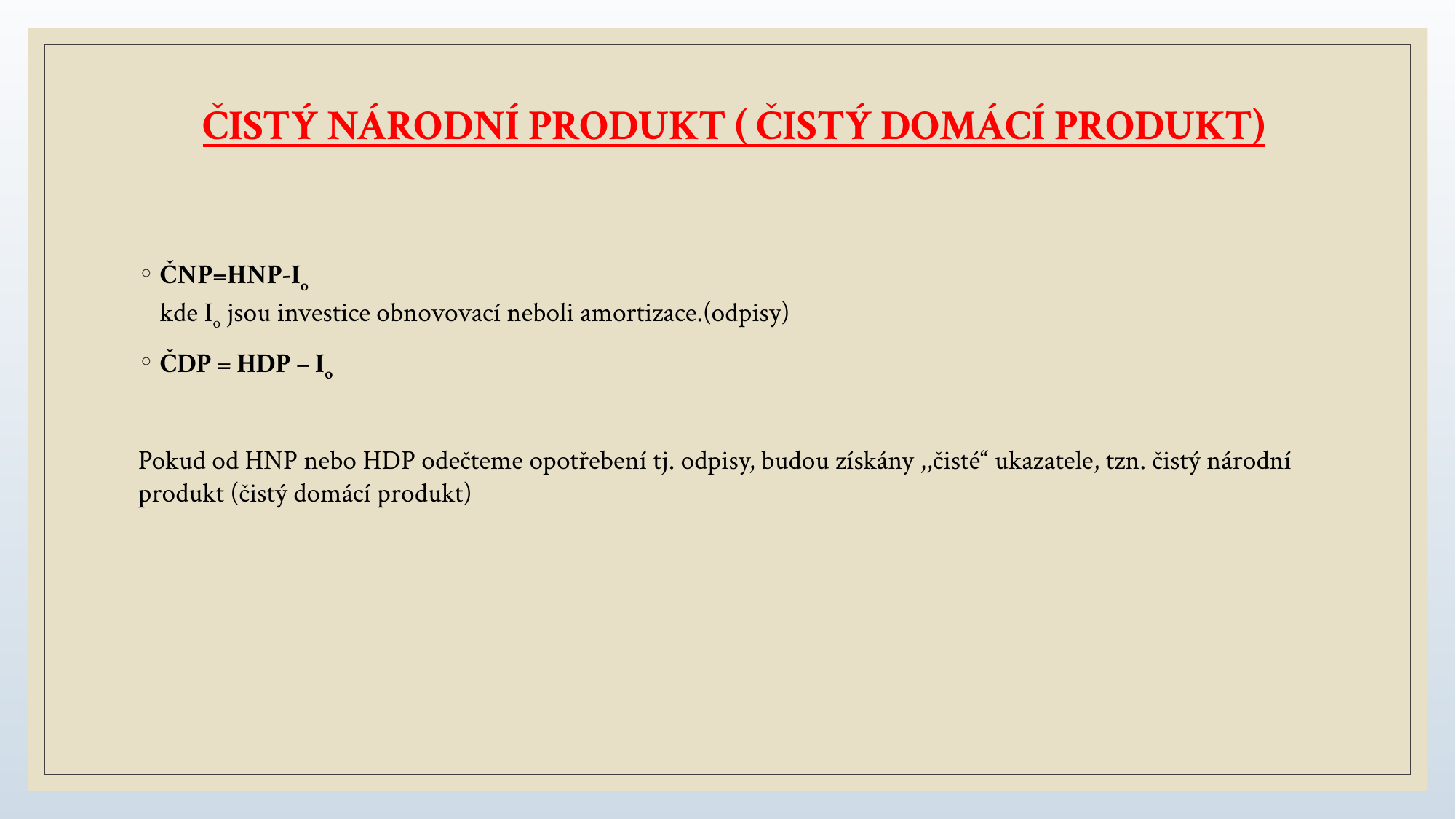

ČISTÝ NÁRODNÍ PRODUKT ( ČISTÝ DOMÁCÍ PRODUKT)
ČNP=HNP-Io
kde Io jsou investice obnovovací neboli amortizace.(odpisy)
ČDP = HDP – Io

Pokud od HNP nebo HDP odečteme opotřebení tj. odpisy, budou získány ,,čisté“ ukazatele, tzn. čistý národní produkt (čistý domácí produkt)